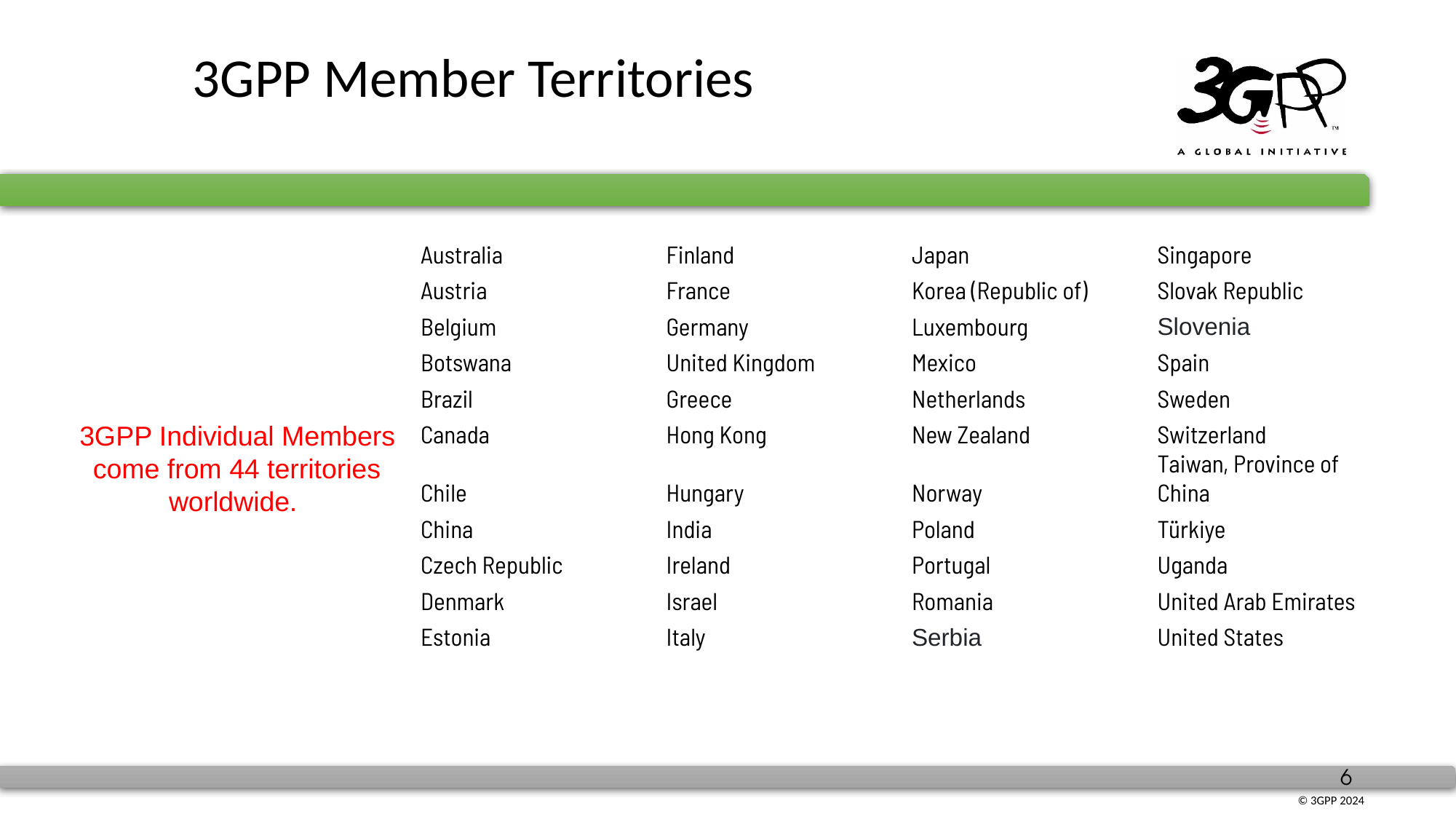

# 3GPP Member Territories
| Australia | Finland | Japan | Singapore |
| --- | --- | --- | --- |
| Austria | France | Korea (Republic of) | Slovak Republic |
| Belgium | Germany | Luxembourg | Slovenia |
| Botswana | United Kingdom | Mexico | Spain |
| Brazil | Greece | Netherlands | Sweden |
| Canada | Hong Kong | New Zealand | Switzerland |
| Chile | Hungary | Norway | Taiwan, Province of China |
| China | India | Poland | Türkiye |
| Czech Republic | Ireland | Portugal | Uganda |
| Denmark | Israel | Romania | United Arab Emirates |
| Estonia | Italy | Serbia | United States |
|  |  |  |  |
|  |  |  |  |
|  |  |  |  |

3GPP Individual Members come from 44 territories worldwide.